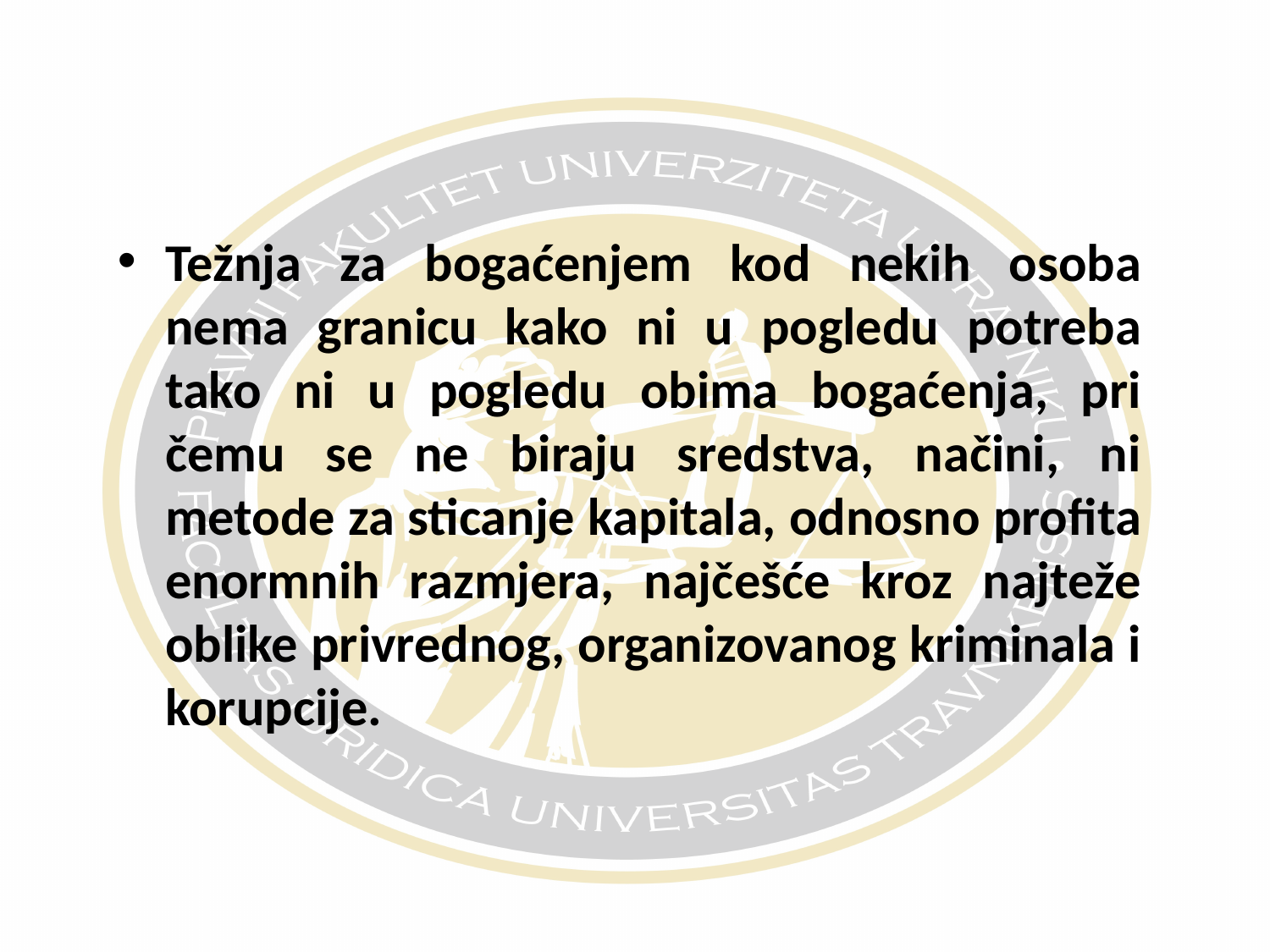

#
Težnja za bogaćenjem kod nekih osoba nema granicu kako ni u pogledu potreba tako ni u pogledu obima bogaćenja, pri čemu se ne biraju sredstva, načini, ni metode za sticanje kapitala, odnosno profita enormnih razmjera, najčešće kroz najteže oblike privrednog, organizovanog kriminala i korupcije.